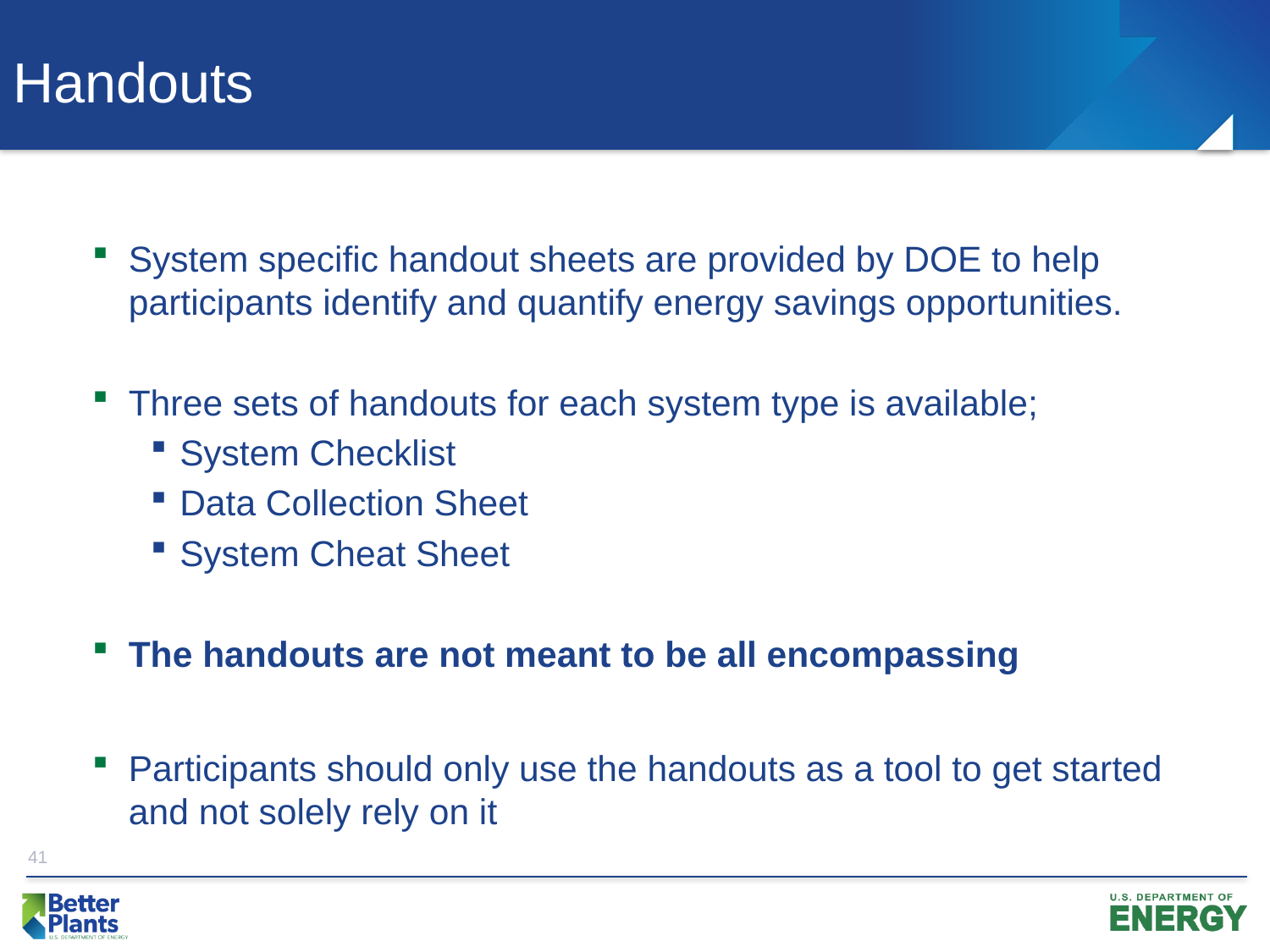

Handouts

System specific handout sheets are provided by DOE to help participants identify and quantify energy savings opportunities.

Three sets of handouts for each system type is available;
System Checklist
Data Collection Sheet
System Cheat Sheet

The handouts are not meant to be all encompassing

Participants should only use the handouts as a tool to get started and not solely rely on it

41